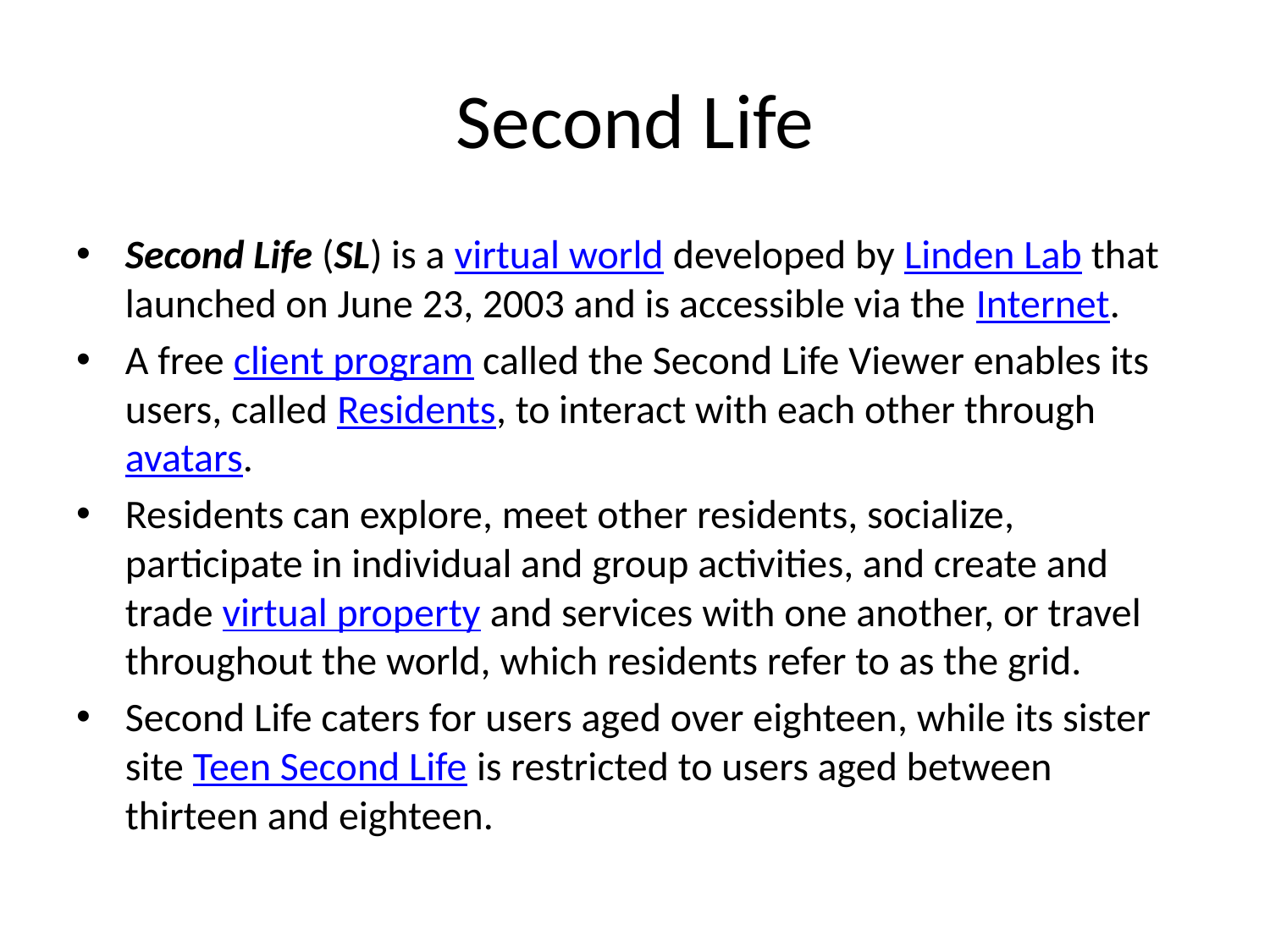

# Second Life
Second Life (SL) is a virtual world developed by Linden Lab that launched on June 23, 2003 and is accessible via the Internet.
A free client program called the Second Life Viewer enables its users, called Residents, to interact with each other through avatars.
Residents can explore, meet other residents, socialize, participate in individual and group activities, and create and trade virtual property and services with one another, or travel throughout the world, which residents refer to as the grid.
Second Life caters for users aged over eighteen, while its sister site Teen Second Life is restricted to users aged between thirteen and eighteen.